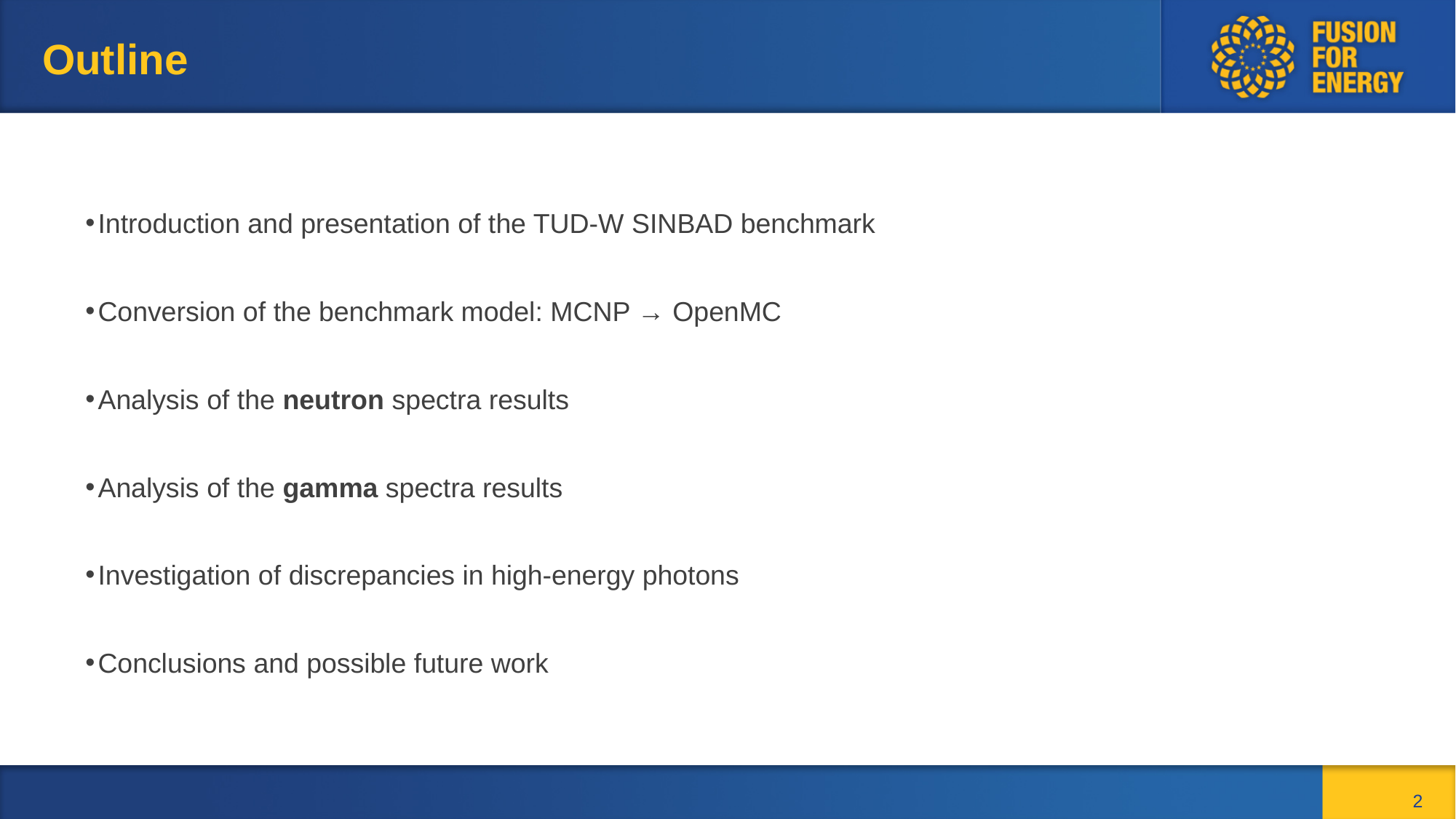

# Outline
Introduction and presentation of the TUD-W SINBAD benchmark
Conversion of the benchmark model: MCNP → OpenMC
Analysis of the neutron spectra results
Analysis of the gamma spectra results
Investigation of discrepancies in high-energy photons
Conclusions and possible future work

2